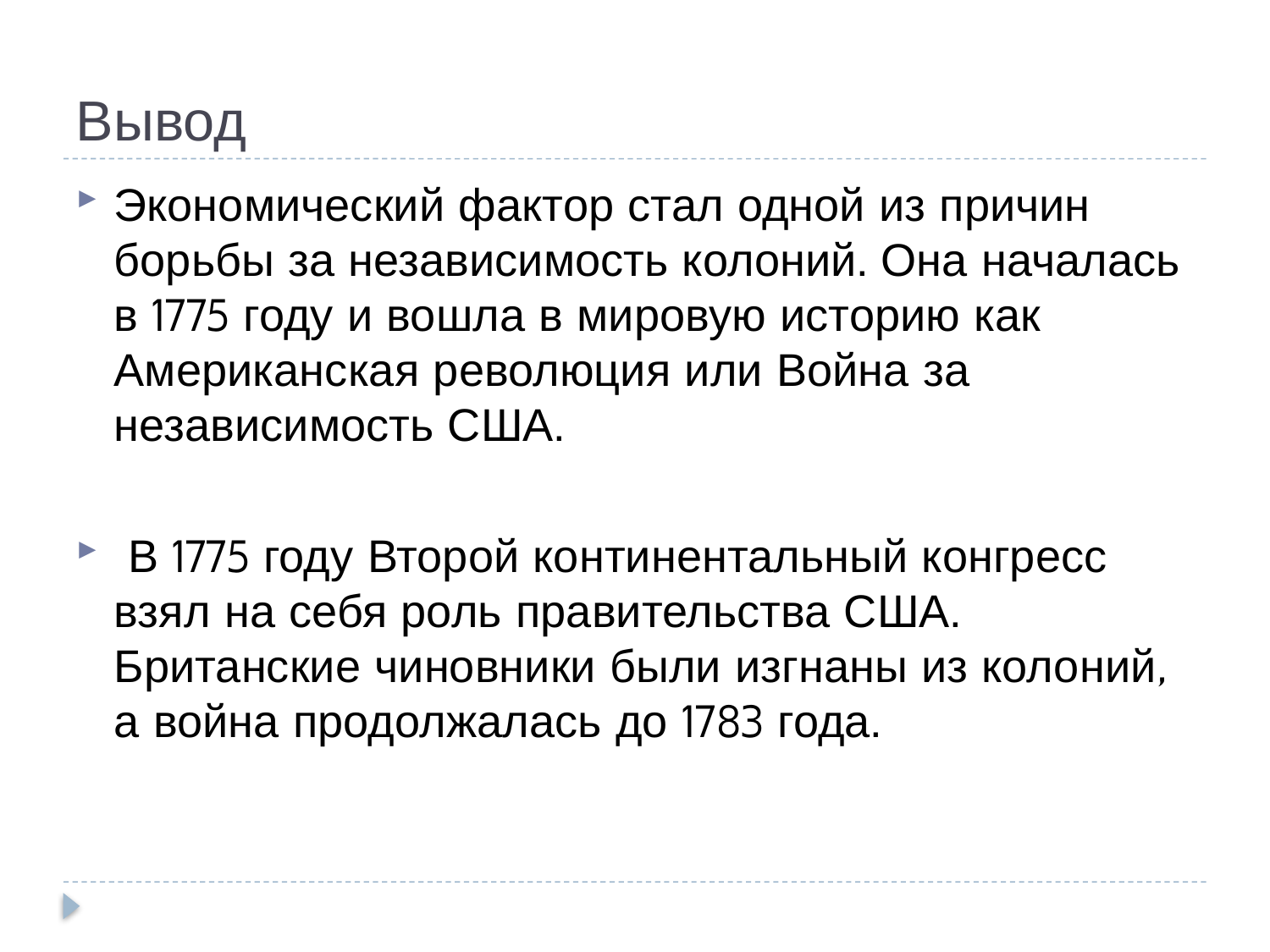

# Вывод
Экономический фактор стал одной из причин борьбы за независимость колоний. Она началась в 1775 году и вошла в мировую историю как Американская революция или Война за независимость США.

 В 1775 году Второй континентальный конгресс взял на себя роль правительства США. Британские чиновники были изгнаны из колоний, а война продолжалась до 1783 года.